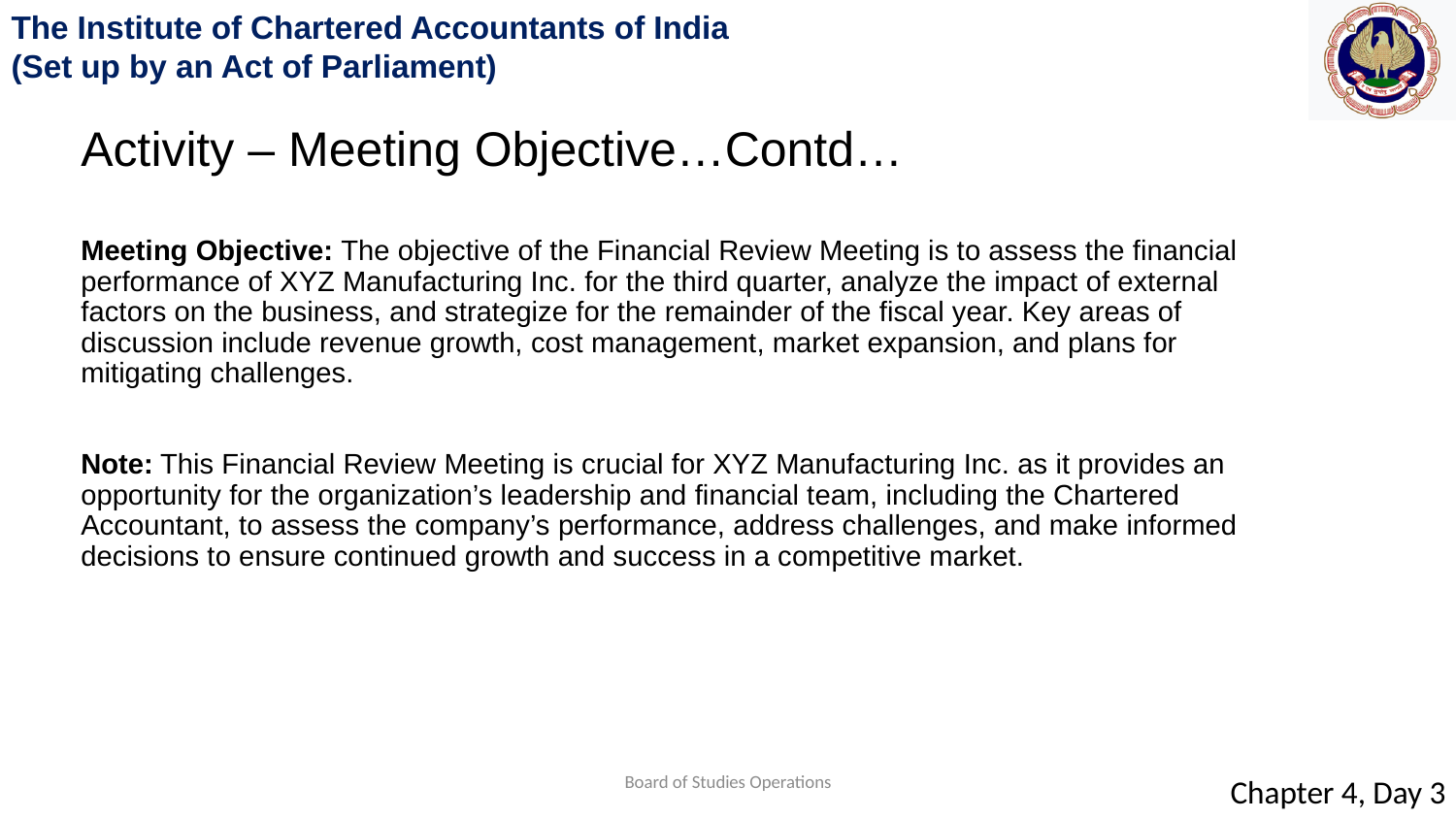

Activity – Meeting Objective…Contd…
Meeting Objective: The objective of the Financial Review Meeting is to assess the financial performance of XYZ Manufacturing Inc. for the third quarter, analyze the impact of external factors on the business, and strategize for the remainder of the fiscal year. Key areas of discussion include revenue growth, cost management, market expansion, and plans for mitigating challenges.

Note: This Financial Review Meeting is crucial for XYZ Manufacturing Inc. as it provides an opportunity for the organization’s leadership and financial team, including the Chartered Accountant, to assess the company’s performance, address challenges, and make informed decisions to ensure continued growth and success in a competitive market.

Board of Studies Operations